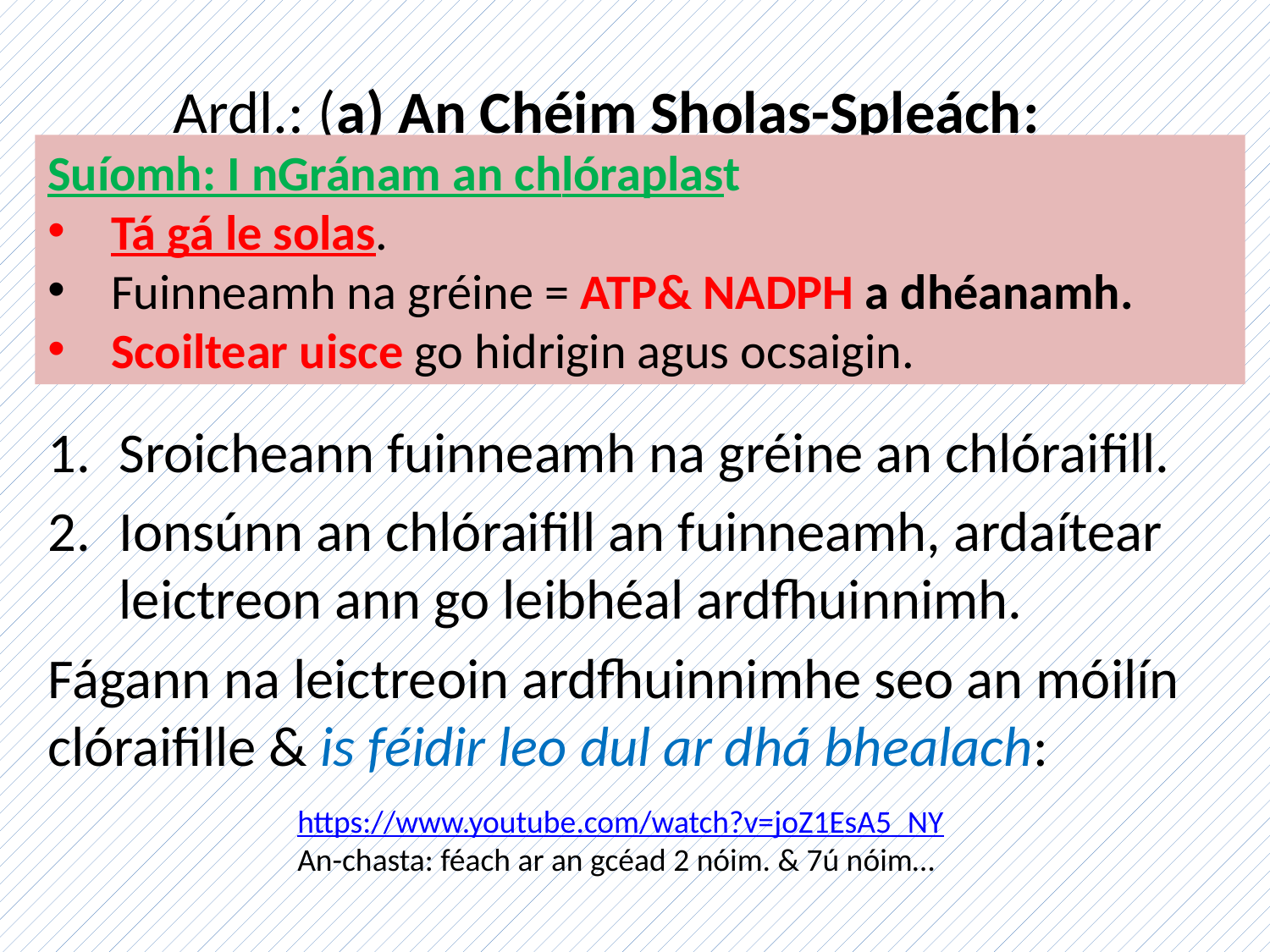

# Ardl.: (a) An Chéim Sholas-Spleách:
Suíomh: I nGránam an chlóraplast
Tá gá le solas.
Fuinneamh na gréine = ATP& NADPH a dhéanamh.
Scoiltear uisce go hidrigin agus ocsaigin.
Sroicheann fuinneamh na gréine an chlóraifill.
Ionsúnn an chlóraifill an fuinneamh, ardaítear leictreon ann go leibhéal ardfhuinnimh.
Fágann na leictreoin ardfhuinnimhe seo an móilín clóraifille & is féidir leo dul ar dhá bhealach:

https://www.youtube.com/watch?v=joZ1EsA5_NY
An-chasta: féach ar an gcéad 2 nóim. & 7ú nóim…